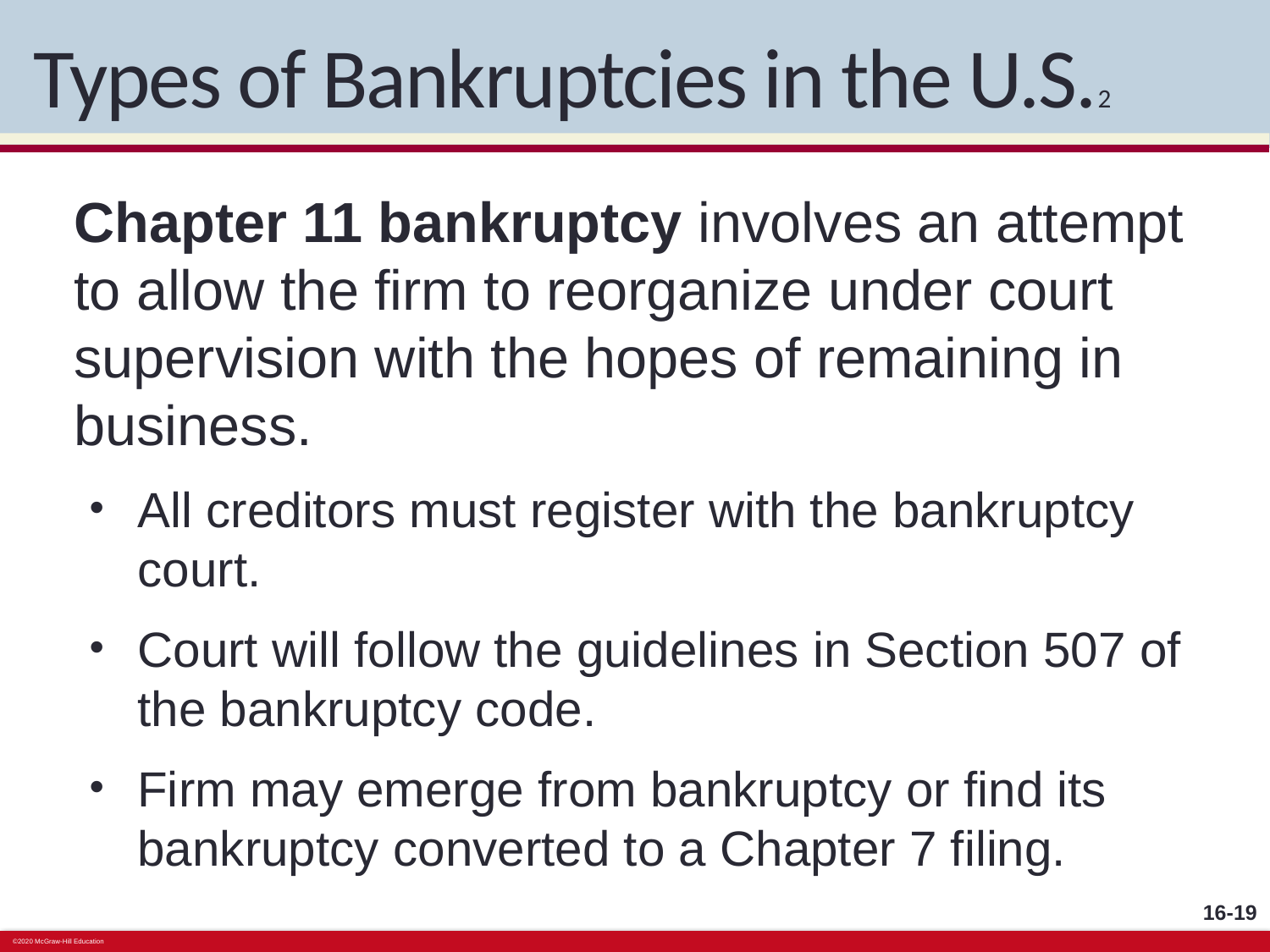

# Types of Bankruptcies in the U.S.2
Chapter 11 bankruptcy involves an attempt to allow the firm to reorganize under court supervision with the hopes of remaining in business.
All creditors must register with the bankruptcy court.
Court will follow the guidelines in Section 507 of the bankruptcy code.
Firm may emerge from bankruptcy or find its bankruptcy converted to a Chapter 7 filing.